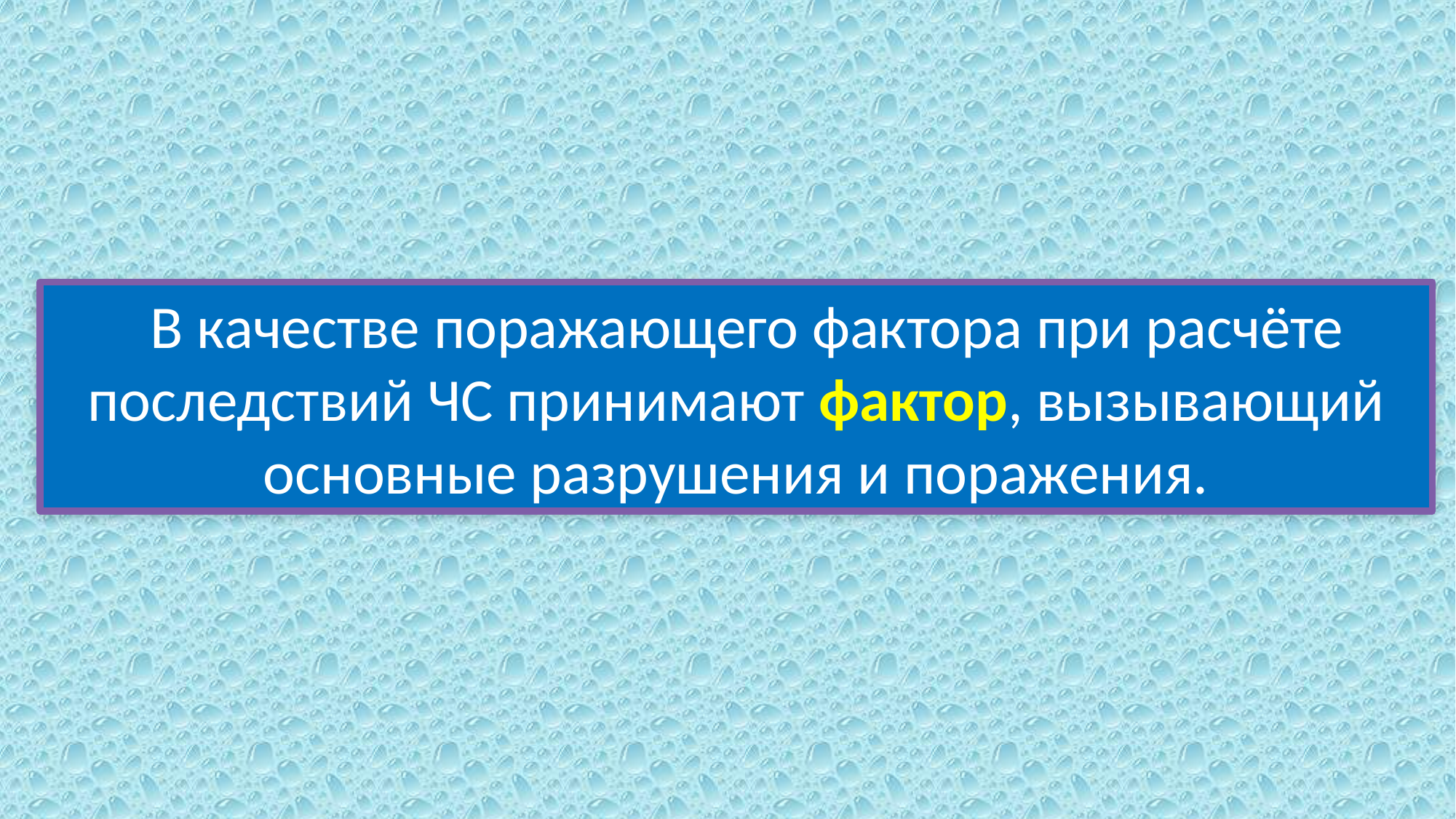

В качестве поражающего фактора при расчёте последствий ЧС принимают фактор, вызывающий основные разрушения и поражения.